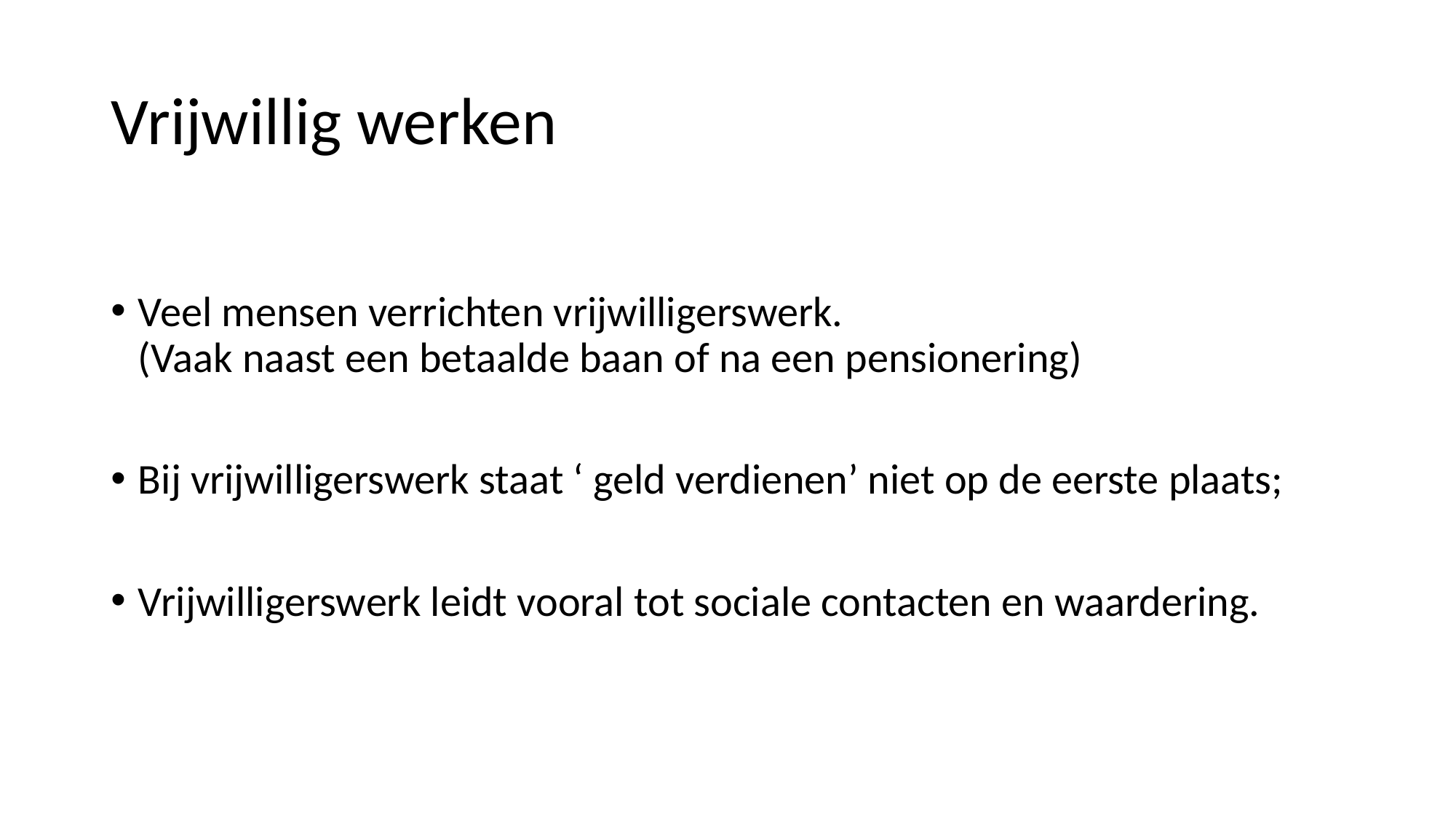

# Vrijwillig werken

Veel mensen verrichten vrijwilligerswerk.
(Vaak naast een betaalde baan of na een pensionering)

Bij vrijwilligerswerk staat ‘ geld verdienen’ niet op de eerste plaats;

Vrijwilligerswerk leidt vooral tot sociale contacten en waardering.